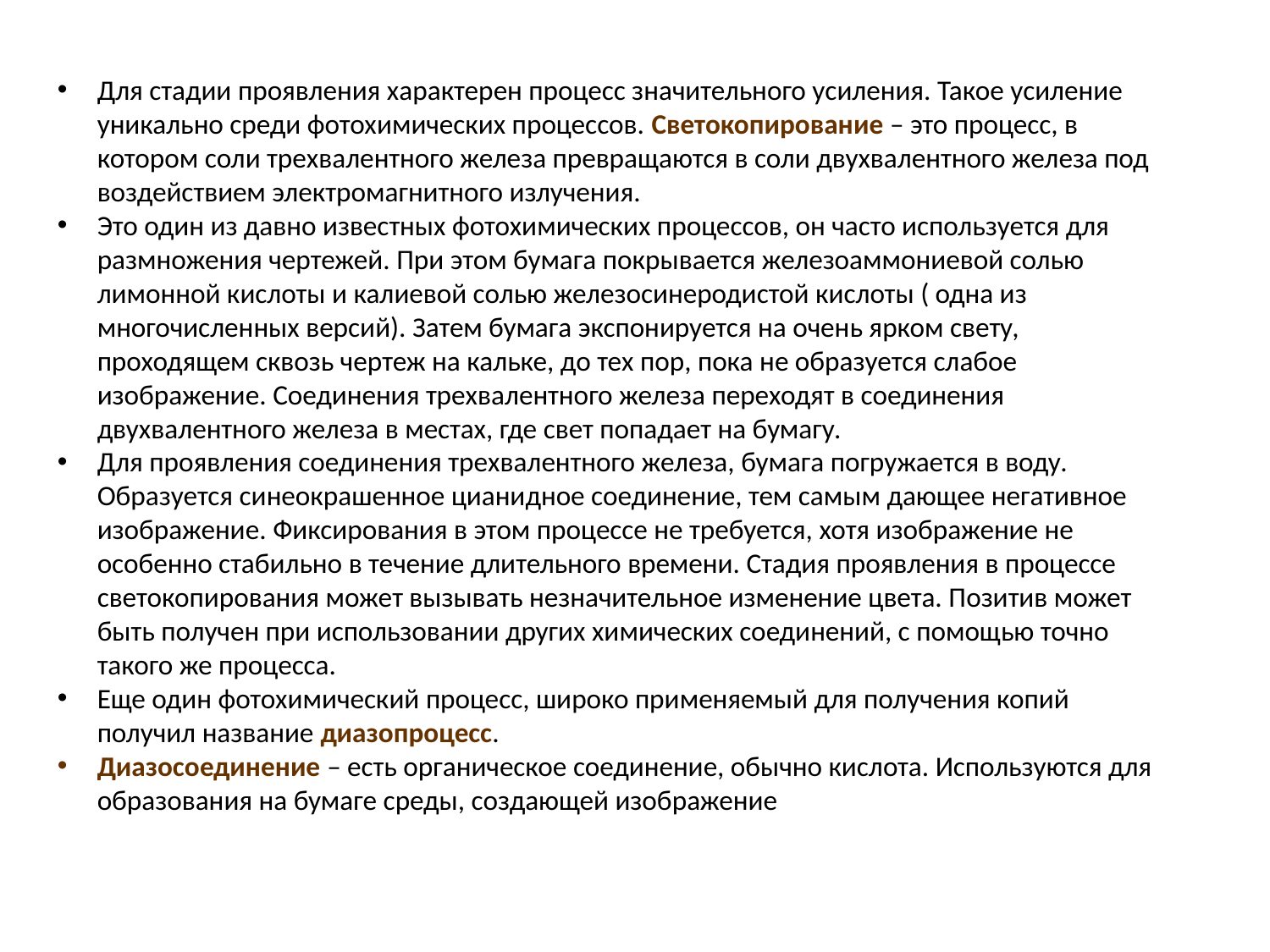

Для стадии проявления характерен процесс значительного усиления. Такое усиление уникально среди фотохимических процессов. Светокопирование – это процесс, в котором соли трехвалентного железа превращаются в соли двухвалентного железа под воздействием электромагнитного излучения.
Это один из давно известных фотохимических процессов, он часто используется для размножения чертежей. При этом бумага покрывается железоаммониевой солью лимонной кислоты и калиевой солью железосинеродистой кислоты ( одна из многочисленных версий). Затем бумага экспонируется на очень ярком свету, проходящем сквозь чертеж на кальке, до тех пор, пока не образуется слабое изображение. Соединения трехвалентного железа переходят в соединения двухвалентного железа в местах, где свет попадает на бумагу.
Для проявления соединения трехвалентного железа, бумага погружается в воду. Образуется синеокрашенное цианидное соединение, тем самым дающее негативное изображение. Фиксирования в этом процессе не требуется, хотя изображение не особенно стабильно в течение длительного времени. Стадия проявления в процессе светокопирования может вызывать незначительное изменение цвета. Позитив может быть получен при использовании других химических соединений, с помощью точно такого же процесса.
Еще один фотохимический процесс, широко применяемый для получения копий получил название диазопроцесс.
Диазосоединение – есть органическое соединение, обычно кислота. Используются для образования на бумаге среды, создающей изображение